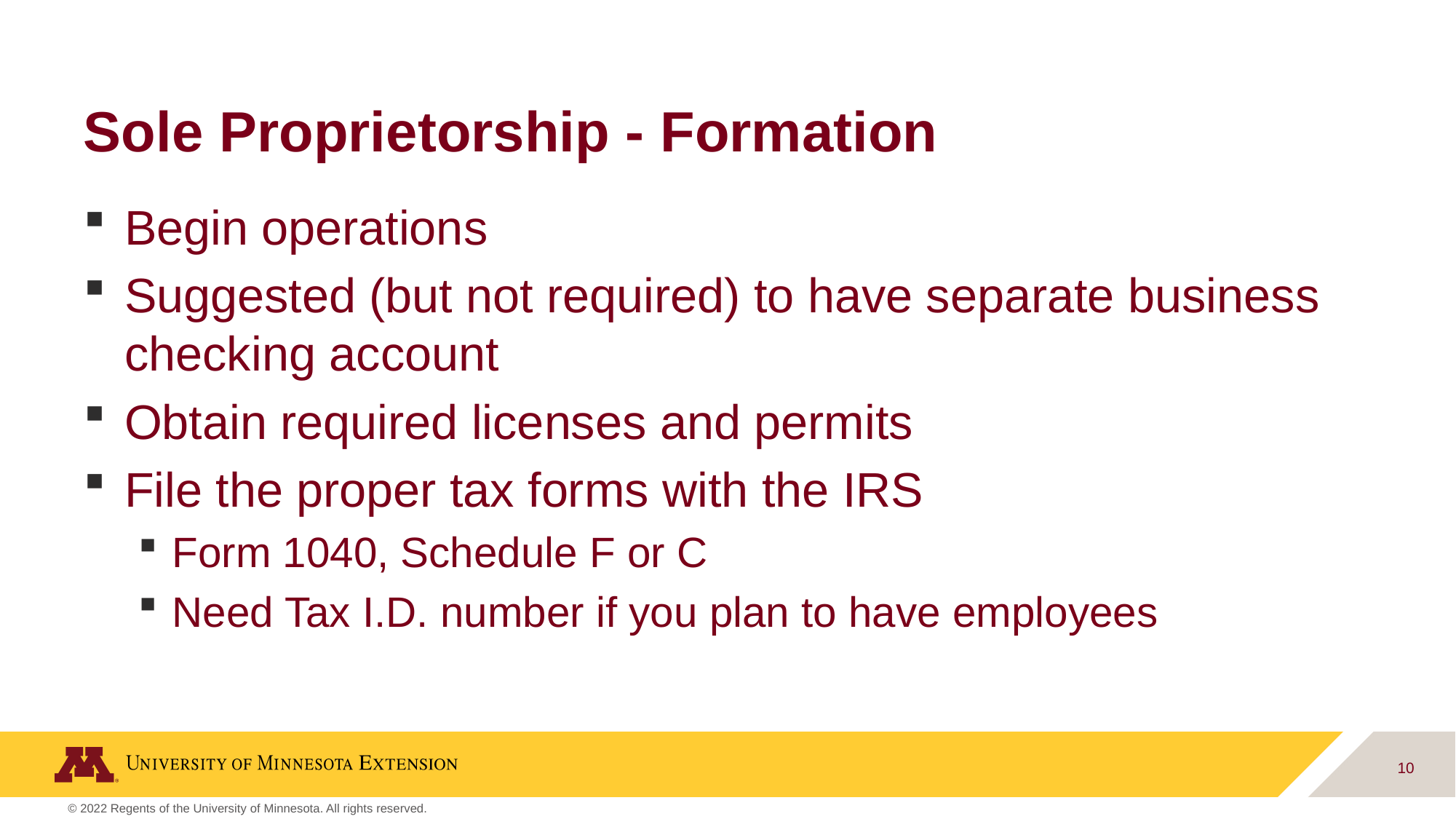

# Sole Proprietorship - Formation
Begin operations
Suggested (but not required) to have separate business checking account
Obtain required licenses and permits
File the proper tax forms with the IRS
Form 1040, Schedule F or C
Need Tax I.D. number if you plan to have employees